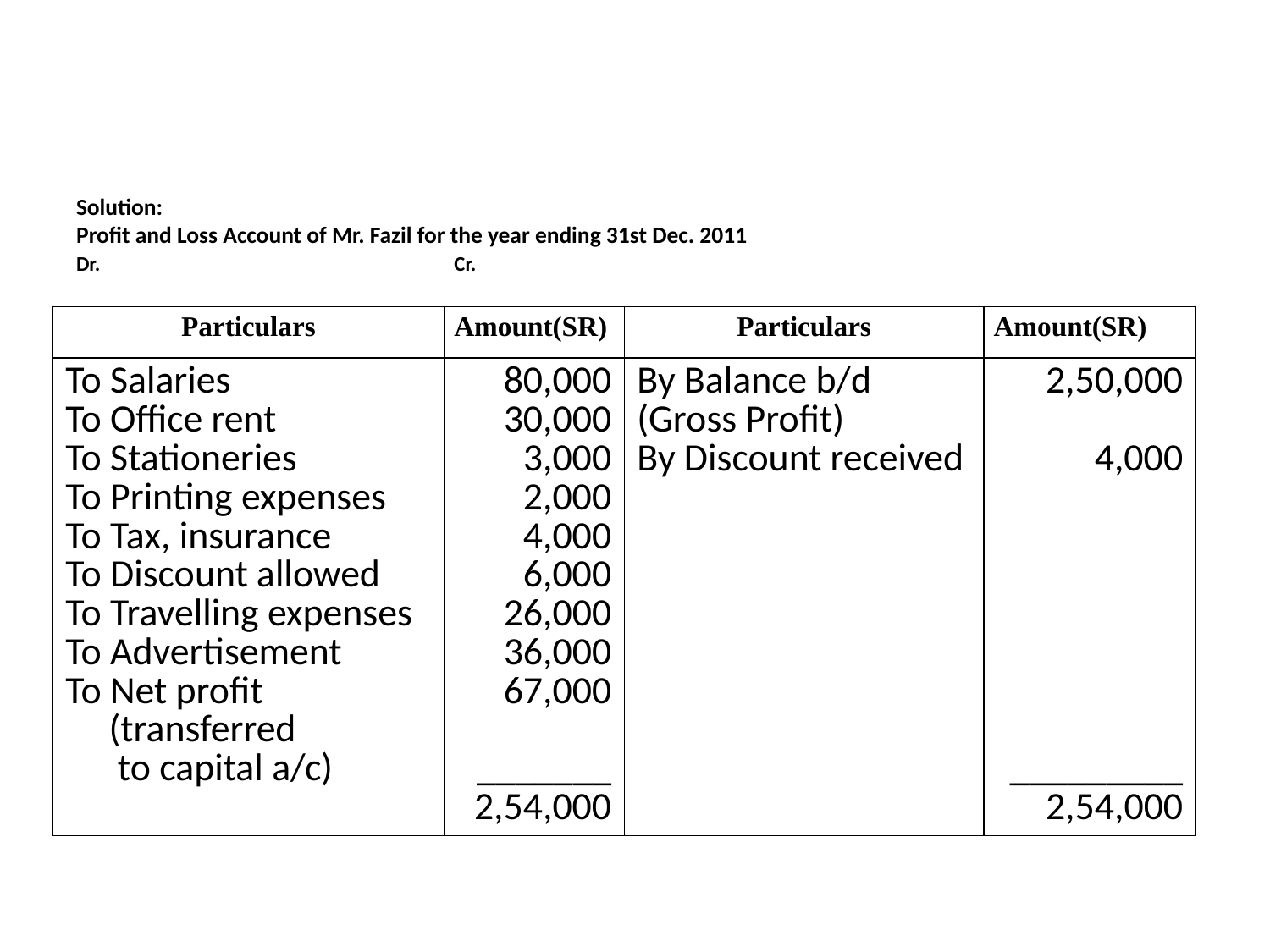

# Solution: Profit and Loss Account of Mr. Fazil for the year ending 31st Dec. 2011 Dr.	                          			       	                   	 Cr.
| Particulars | Amount(SR) | Particulars | Amount(SR) |
| --- | --- | --- | --- |
| To Salaries To Office rent To Stationeries To Printing expenses To Tax, insurance To Discount allowed To Travelling expenses To Advertisement To Net profit (transferred to capital a/c) | 80,000 30,000 3,000 2,000 4,000 6,000 26,000 36,000 67,000 \_\_\_\_\_\_\_ 2,54,000 | By Balance b/d (Gross Profit) By Discount received | 2,50,000   4,000 \_\_\_\_\_\_\_\_\_ 2,54,000 |